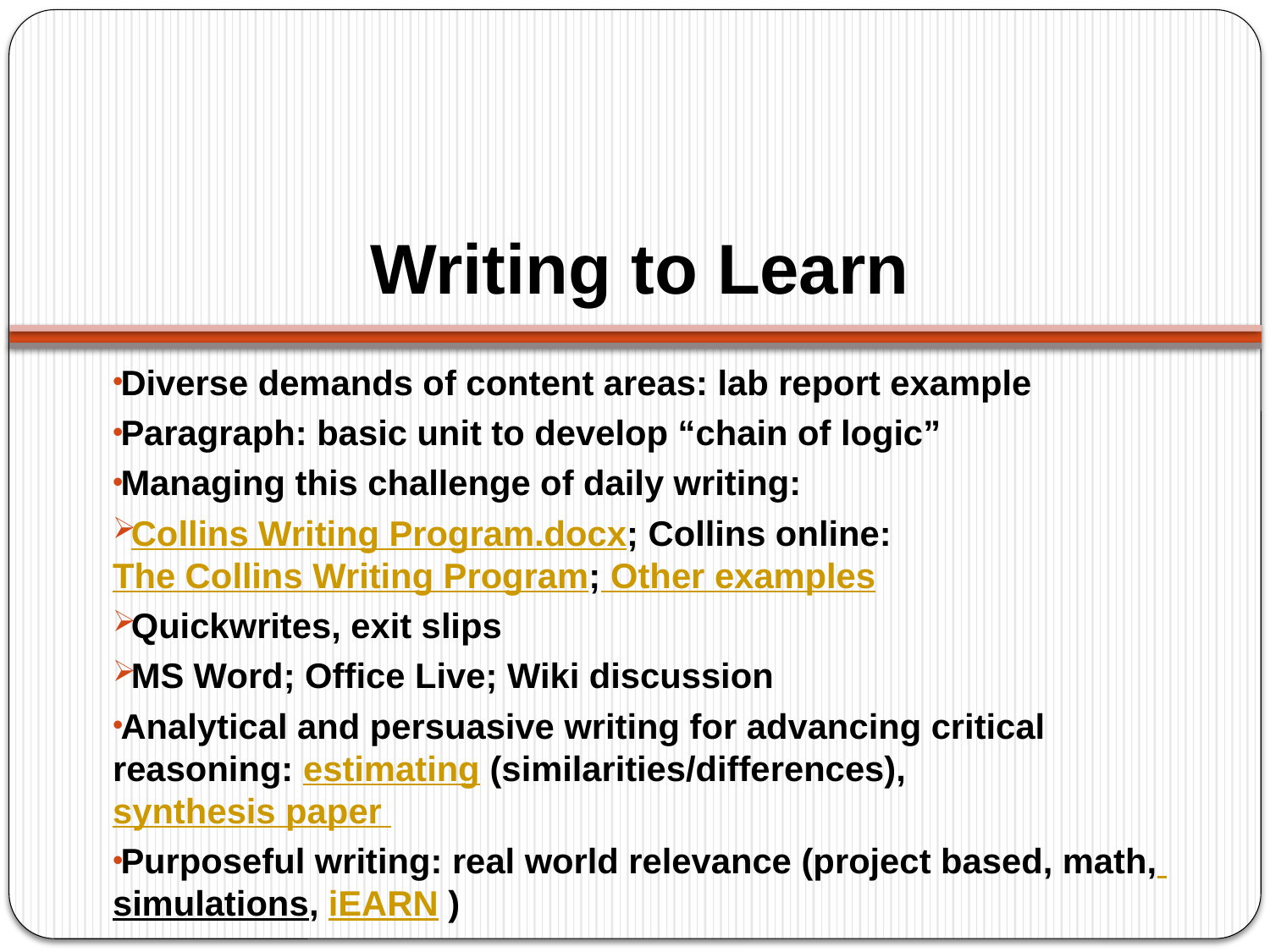

# Writing to Learn
Diverse demands of content areas: lab report example
Paragraph: basic unit to develop “chain of logic”
Managing this challenge of daily writing:
Collins Writing Program.docx; Collins online:The Collins Writing Program; Other examples
Quickwrites, exit slips
MS Word; Office Live; Wiki discussion
Analytical and persuasive writing for advancing critical reasoning: estimating (similarities/differences), synthesis paper
Purposeful writing: real world relevance (project based, math, simulations, iEARN )